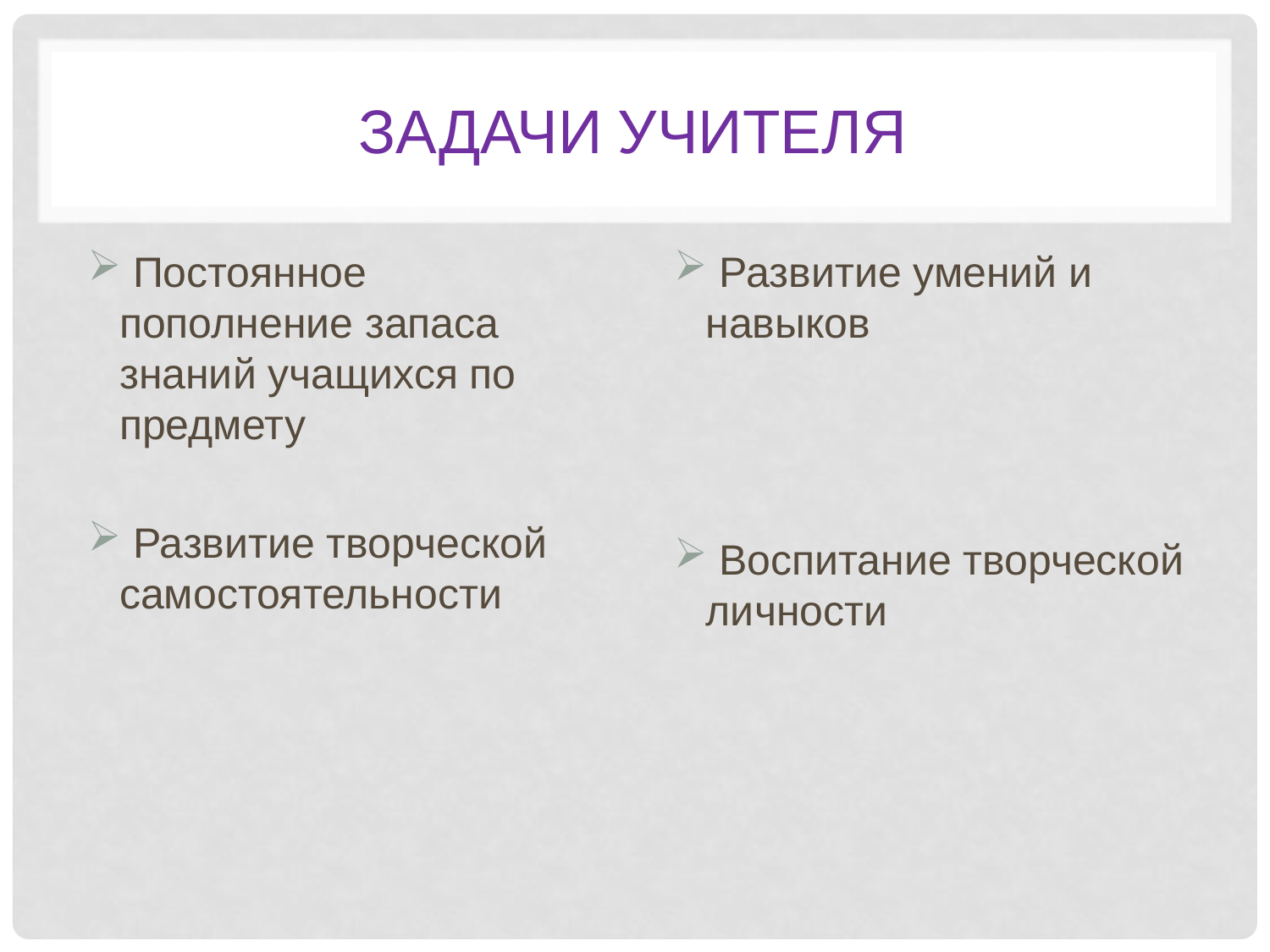

# Задачи учителя
 Постоянное пополнение запаса знаний учащихся по предмету

 Развитие творческой самостоятельности
 Развитие умений и навыков

 Воспитание творческой личности